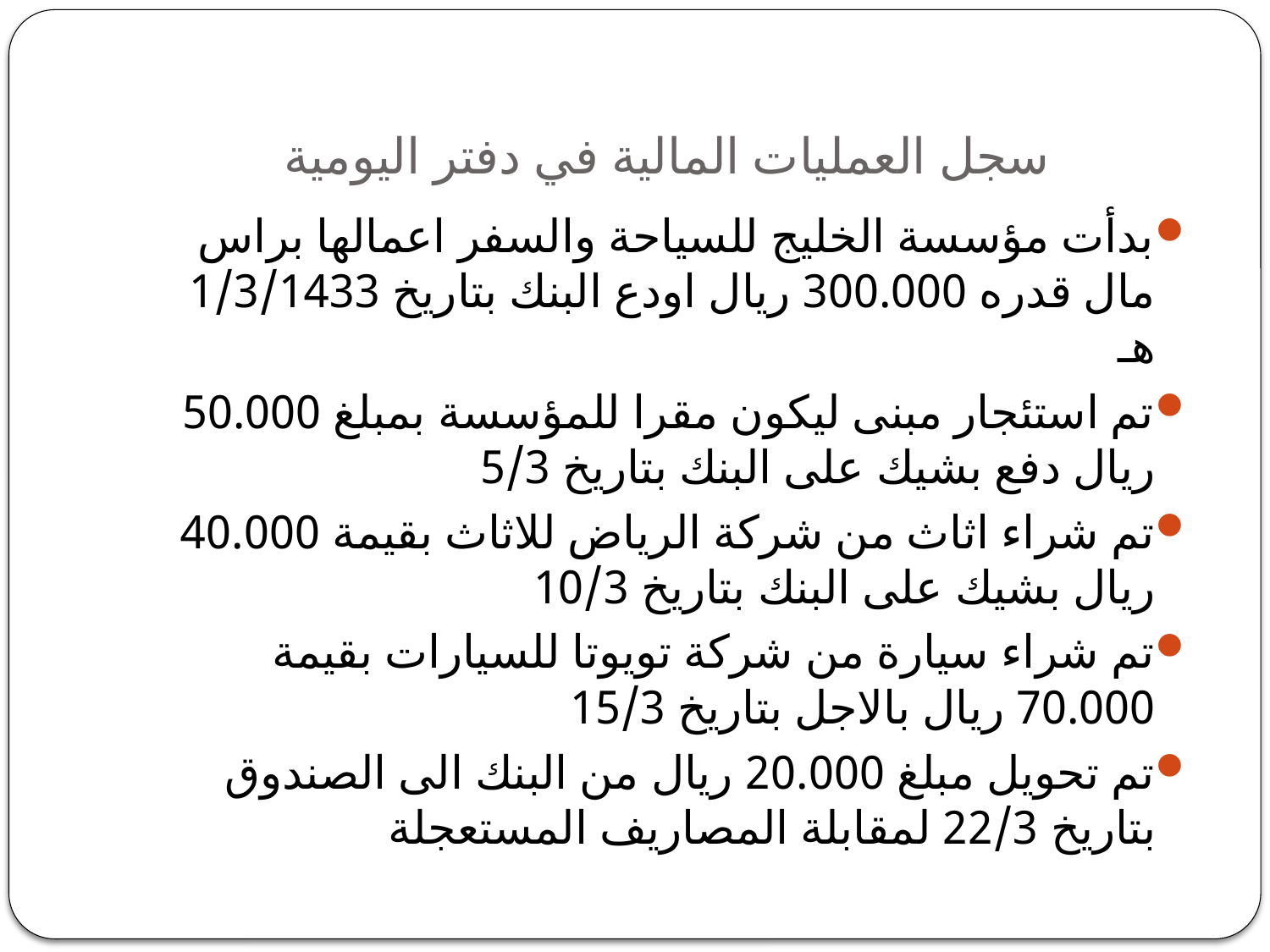

# سجل العمليات المالية في دفتر اليومية
بدأت مؤسسة الخليج للسياحة والسفر اعمالها براس مال قدره 300.000 ريال اودع البنك بتاريخ 1/3/1433 هـ
تم استئجار مبنى ليكون مقرا للمؤسسة بمبلغ 50.000 ريال دفع بشيك على البنك بتاريخ 5/3
تم شراء اثاث من شركة الرياض للاثاث بقيمة 40.000 ريال بشيك على البنك بتاريخ 10/3
تم شراء سيارة من شركة تويوتا للسيارات بقيمة 70.000 ريال بالاجل بتاريخ 15/3
تم تحويل مبلغ 20.000 ريال من البنك الى الصندوق بتاريخ 22/3 لمقابلة المصاريف المستعجلة